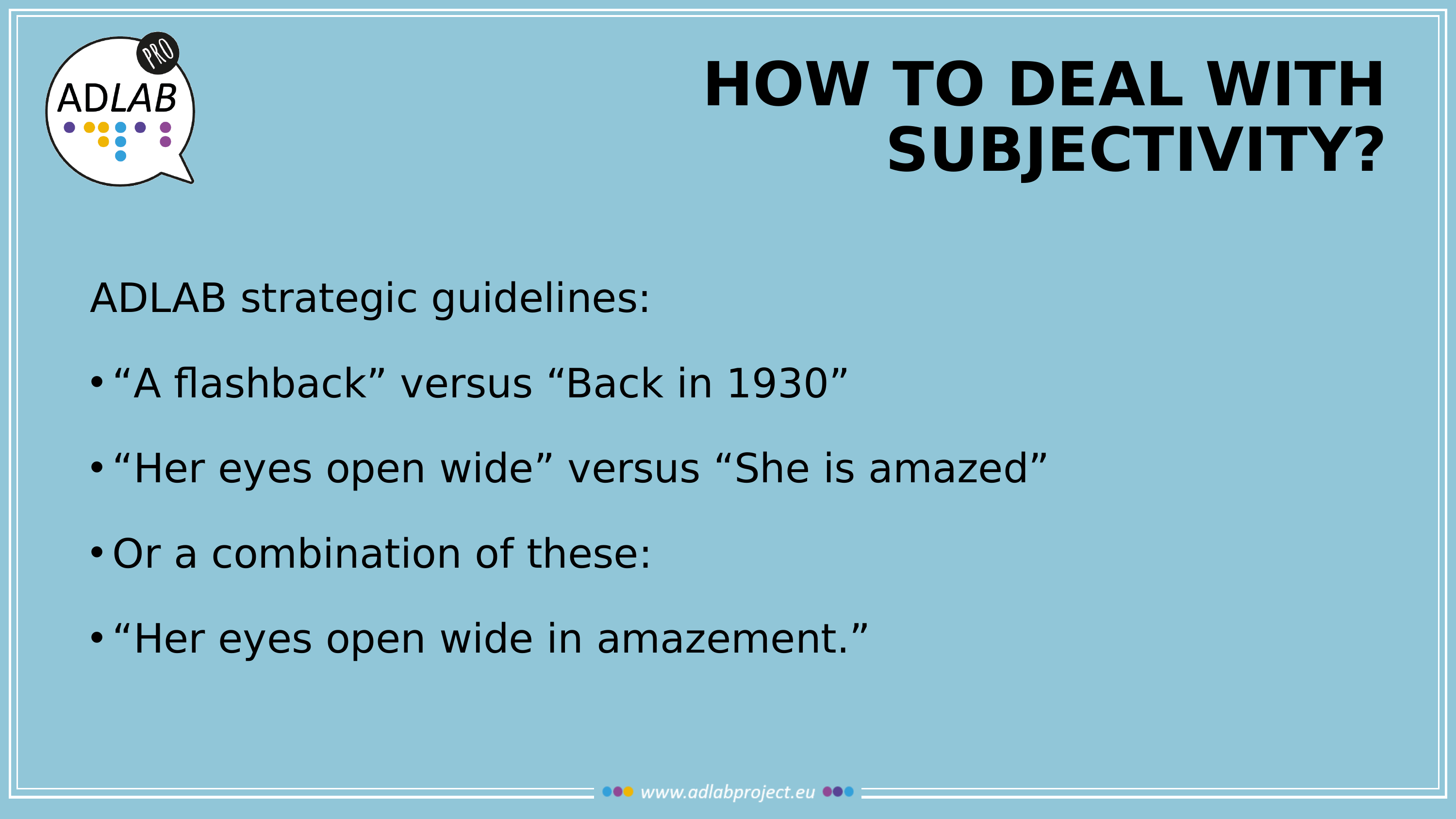

# HOW TO DEAL WITH SUBJECTIVITY?
ADLAB strategic guidelines:
“A flashback” versus “Back in 1930”
“Her eyes open wide” versus “She is amazed”
Or a combination of these:
“Her eyes open wide in amazement.”